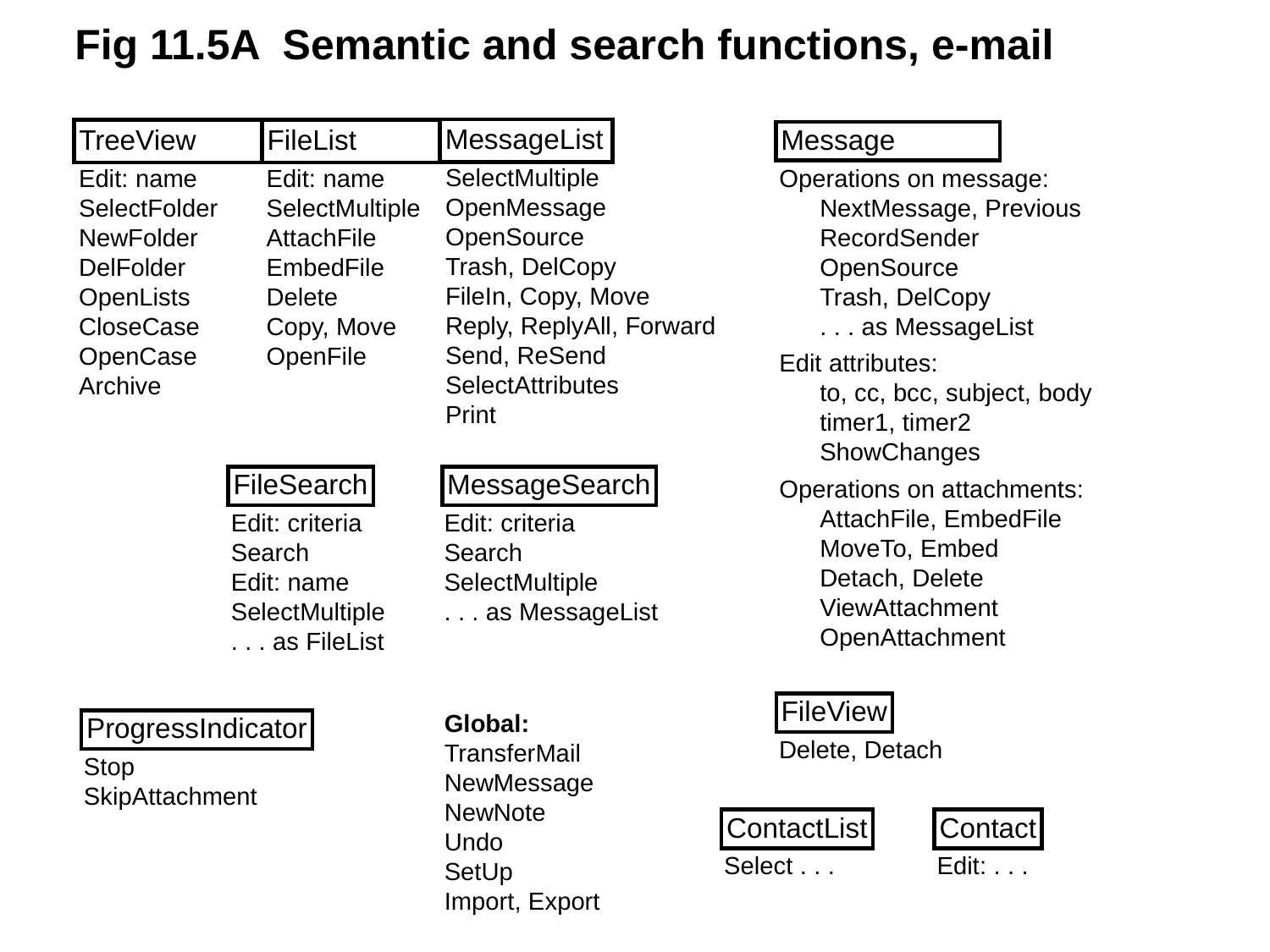

Fig 11.5A  Semantic and search functions, e-mail
MessageList
TreeView
FileList
Message
Operations on message:
	NextMessage, Previous
	RecordSender
	OpenSource
	Trash, DelCopy
	. . . as MessageList
Edit attributes:
	to, cc, bcc, subject, body
	timer1, timer2
	ShowChanges
Operations on attachments:
	AttachFile, EmbedFile
	MoveTo, Embed
	Detach, Delete
	ViewAttachment
	OpenAttachment
SelectMultiple
OpenMessage
OpenSource
Trash, DelCopy
FileIn, Copy, Move
Reply, ReplyAll, Forward
Send, ReSend
SelectAttributes
Print
Edit: name
SelectFolder
NewFolder
DelFolder
OpenLists
CloseCase
OpenCase
Archive
Edit: name
SelectMultiple
AttachFile
EmbedFile
Delete
Copy, Move
OpenFile
FileSearch
Edit: criteria
Search
Edit: name
SelectMultiple
. . . as FileList
MessageSearch
Edit: criteria
Search
SelectMultiple
. . . as MessageList
FileView
Delete, Detach
ProgressIndicator
Stop
SkipAttachment
Global:
TransferMail
NewMessage
NewNote
Undo
SetUp
Import, Export
ContactList
Select . . .
Contact
Edit: . . .